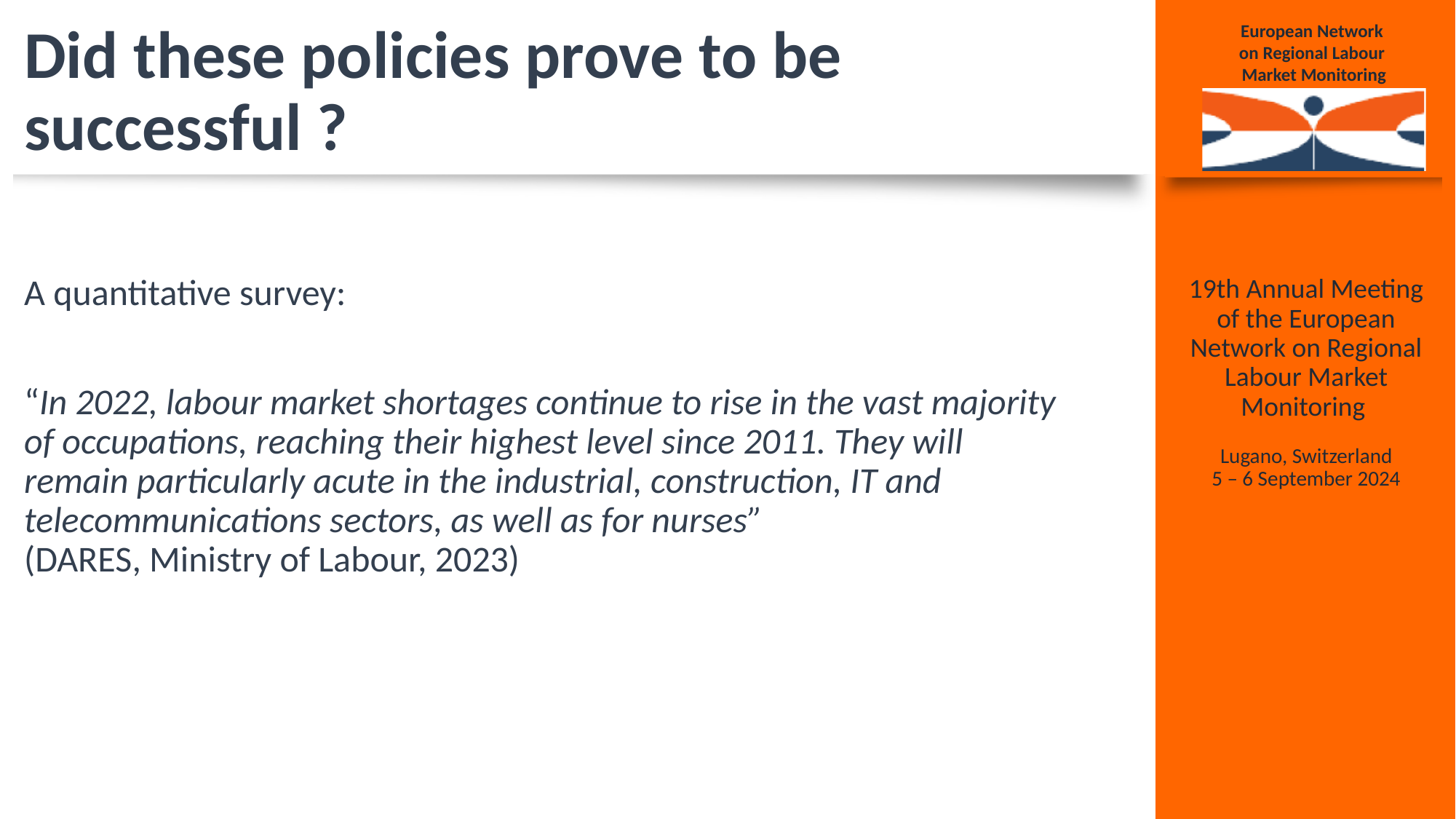

# Did these policies prove to be successful ?

A quantitative survey:

“In 2022, labour market shortages continue to rise in the vast majority of occupations, reaching their highest level since 2011. They will remain particularly acute in the industrial, construction, IT and telecommunications sectors, as well as for nurses”                                (DARES, Ministry of Labour, 2023)